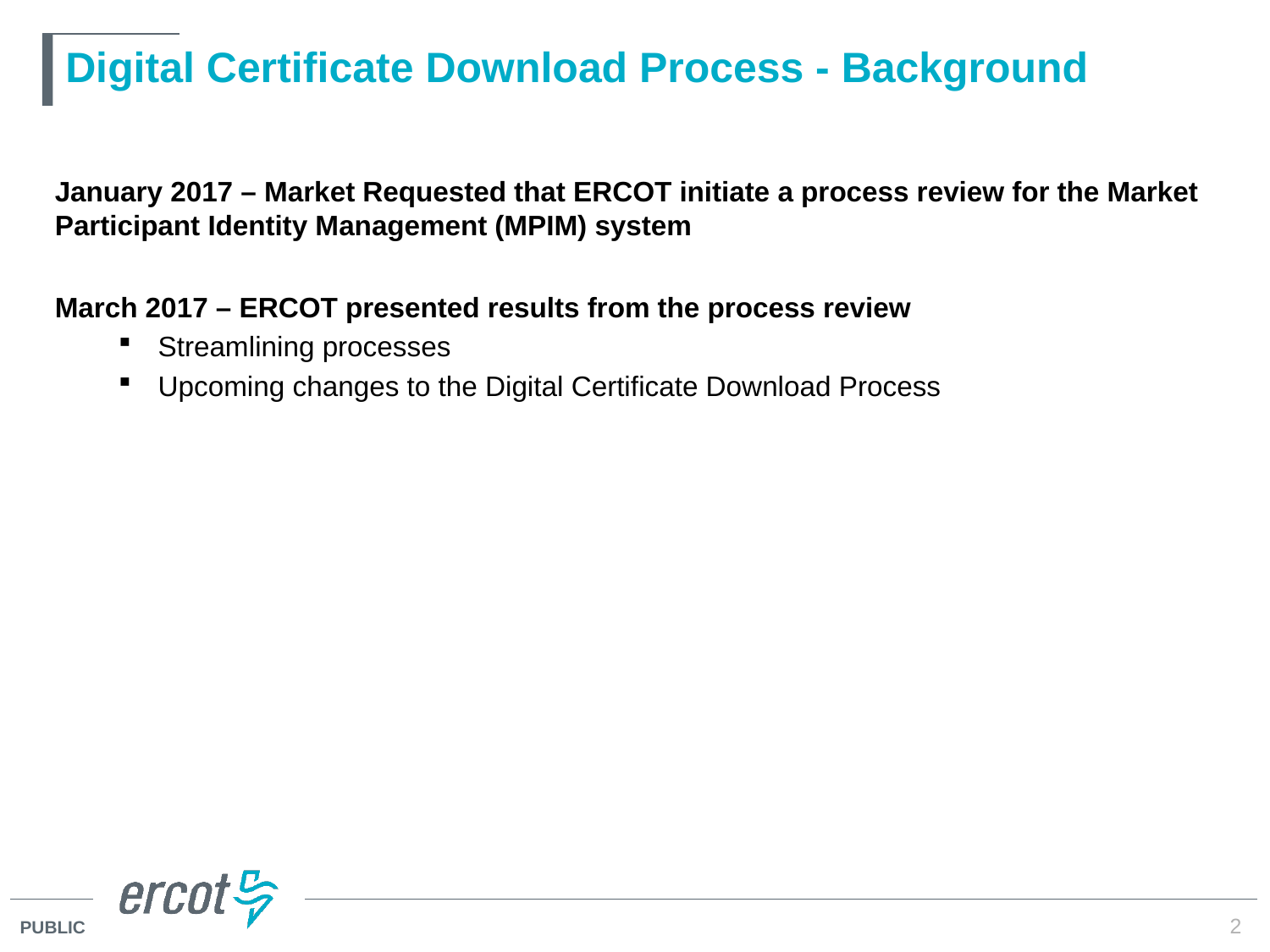

# Digital Certificate Download Process - Background

January 2017 – Market Requested that ERCOT initiate a process review for the Market Participant Identity Management (MPIM) system

March 2017 – ERCOT presented results from the process review
Streamlining processes
Upcoming changes to the Digital Certificate Download Process

2